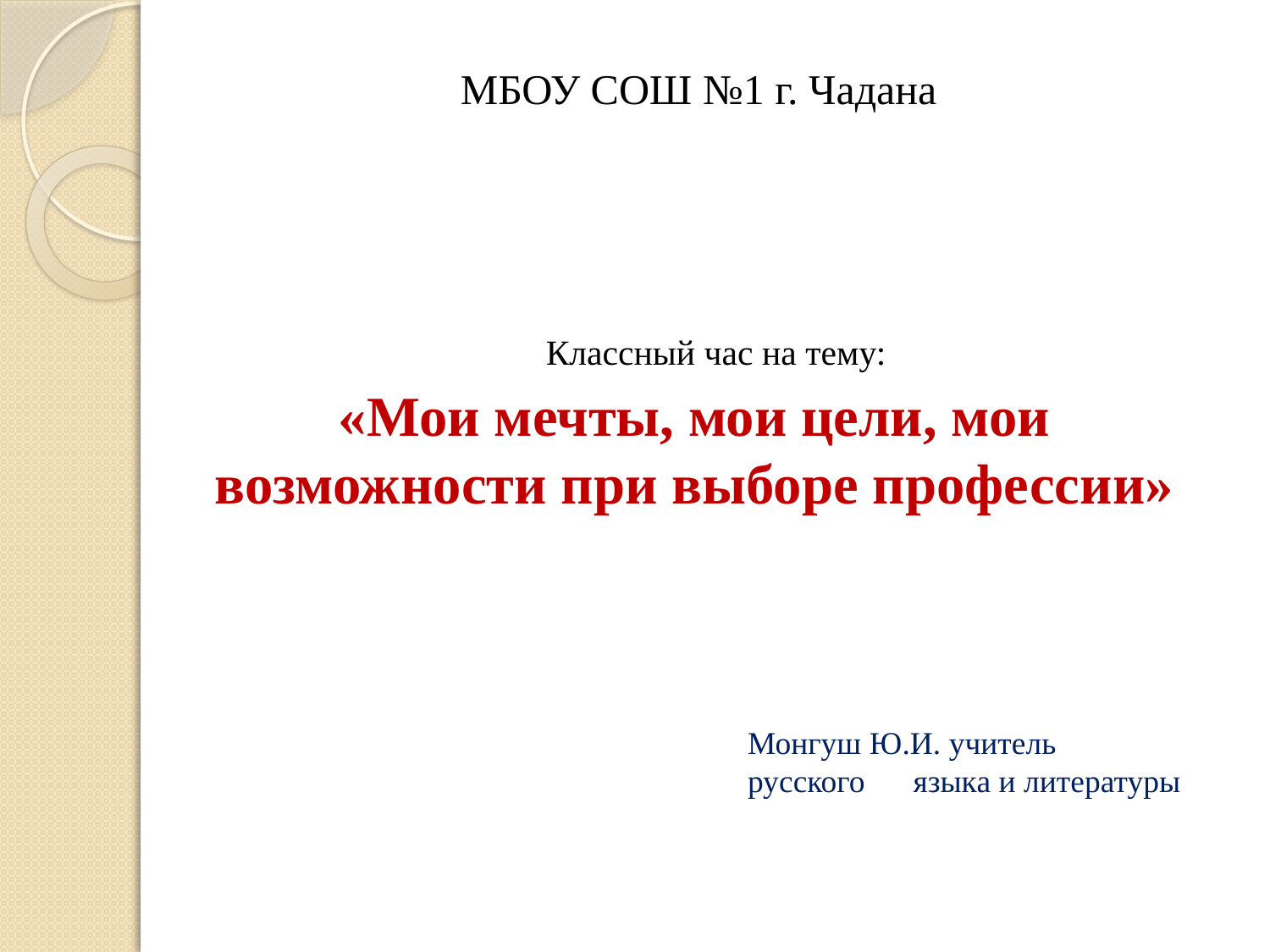

МБОУ СОШ №1 г. Чадана
# «Мои мечты, мои цели, мои возможности при выборе профессии»
 Классный час на тему:
Монгуш Ю.И. учитель
русского      языка и литературы